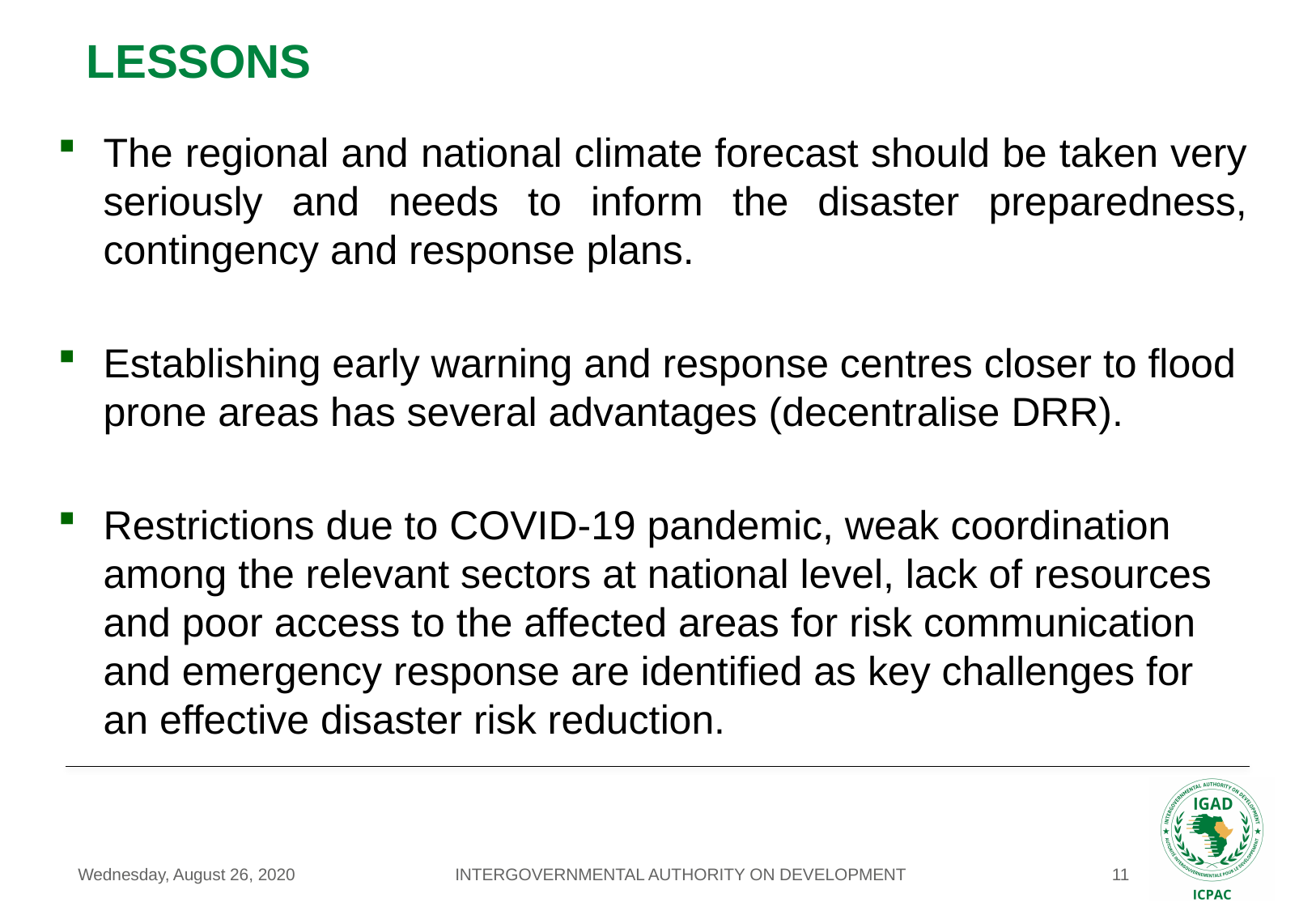

# Lessons
The regional and national climate forecast should be taken very seriously and needs to inform the disaster preparedness, contingency and response plans.

Establishing early warning and response centres closer to flood prone areas has several advantages (decentralise DRR).

Restrictions due to COVID-19 pandemic, weak coordination among the relevant sectors at national level, lack of resources and poor access to the affected areas for risk communication and emergency response are identified as key challenges for an effective disaster risk reduction.
INTERGOVERNMENTAL AUTHORITY ON DEVELOPMENT
Wednesday, August 26, 2020
11